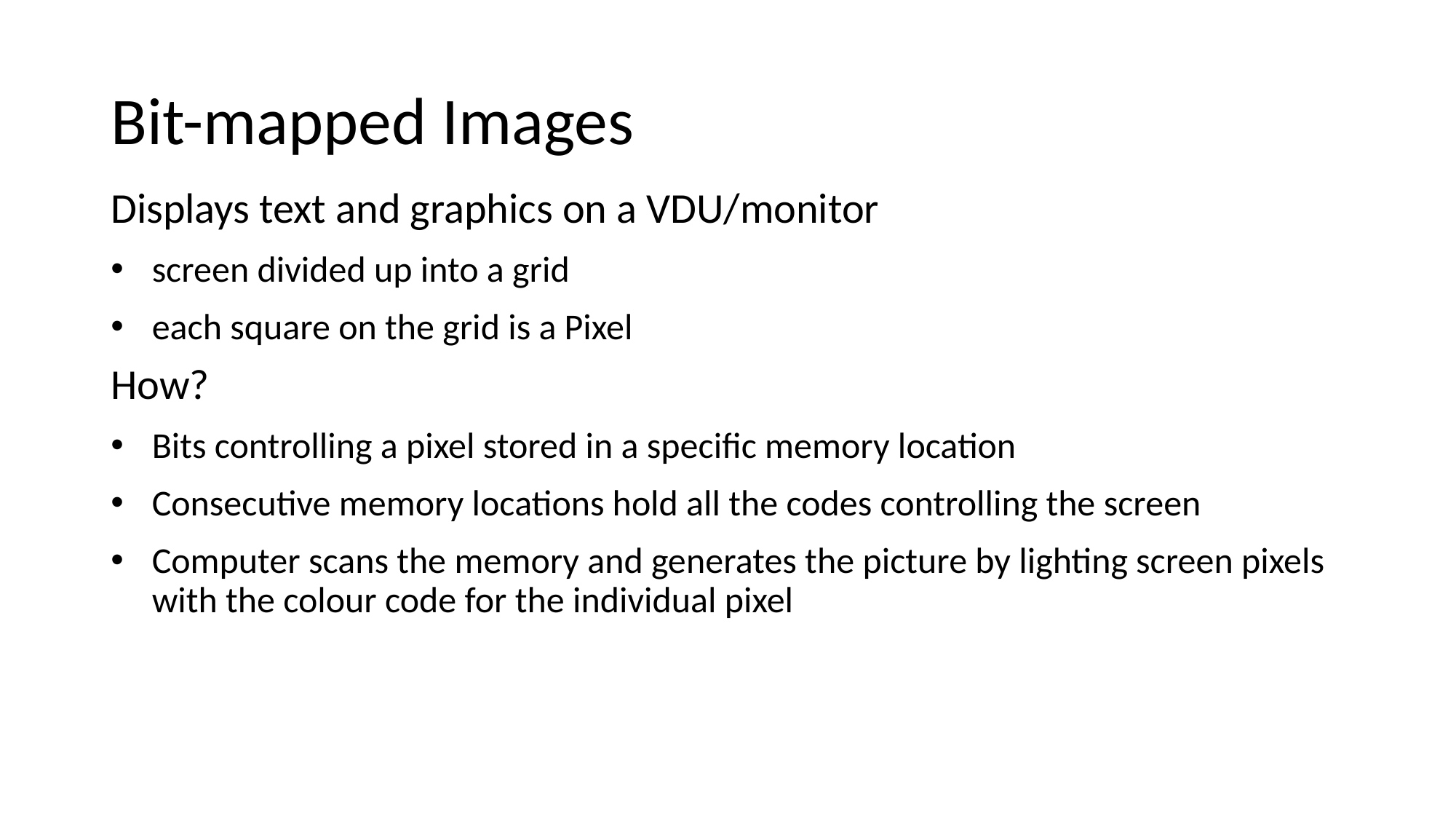

# Bit-mapped Images
Displays text and graphics on a VDU/monitor
screen divided up into a grid
each square on the grid is a Pixel
How?
Bits controlling a pixel stored in a specific memory location
Consecutive memory locations hold all the codes controlling the screen
Computer scans the memory and generates the picture by lighting screen pixels with the colour code for the individual pixel